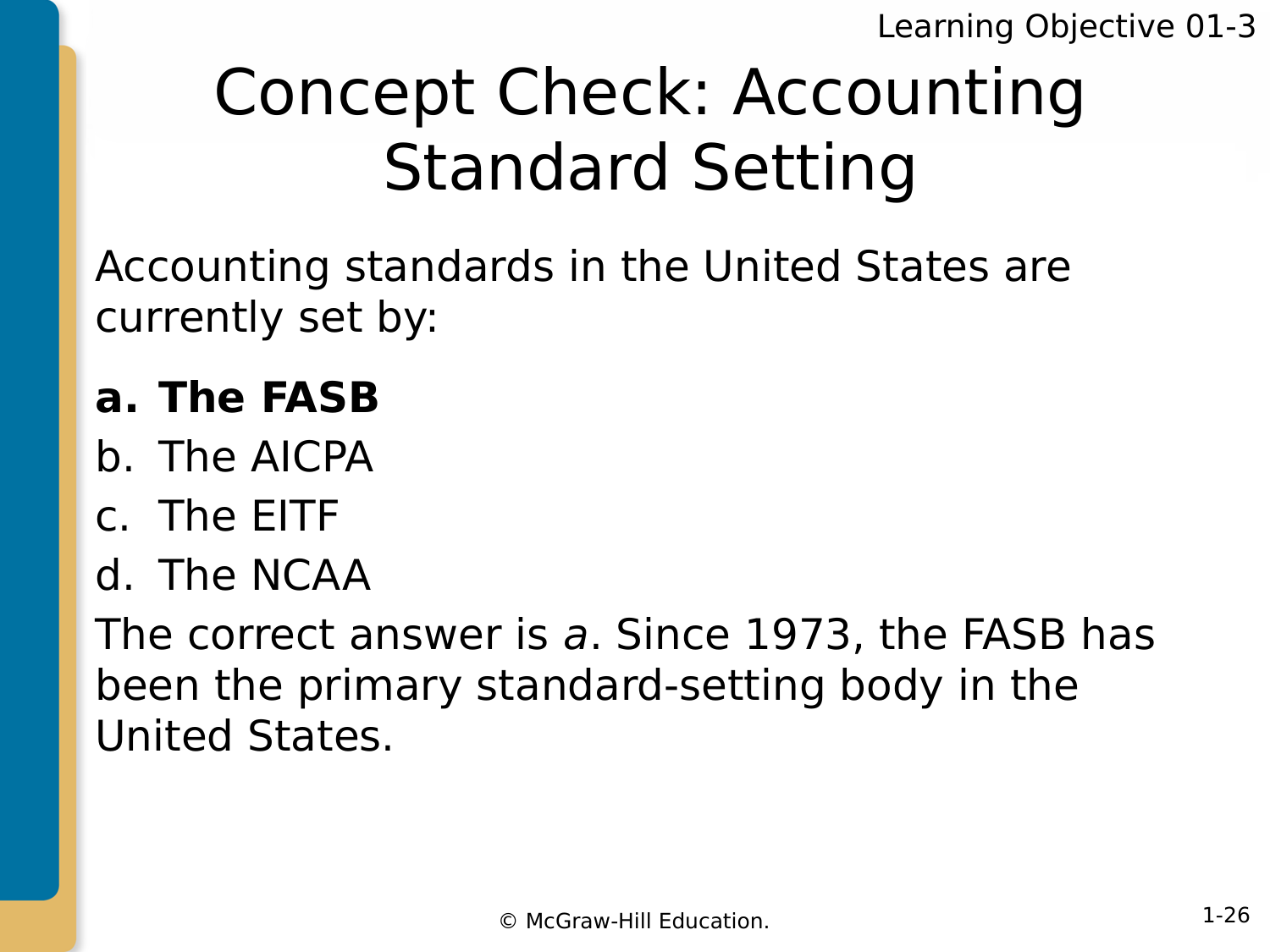

Learning Objective 01-3
# Concept Check: Accounting Standard Setting
Accounting standards in the United States are currently set by:
The FASB
The AICPA
The EITF
The NCAA
The correct answer is a. Since 1973, the FASB has been the primary standard-setting body in the United States.